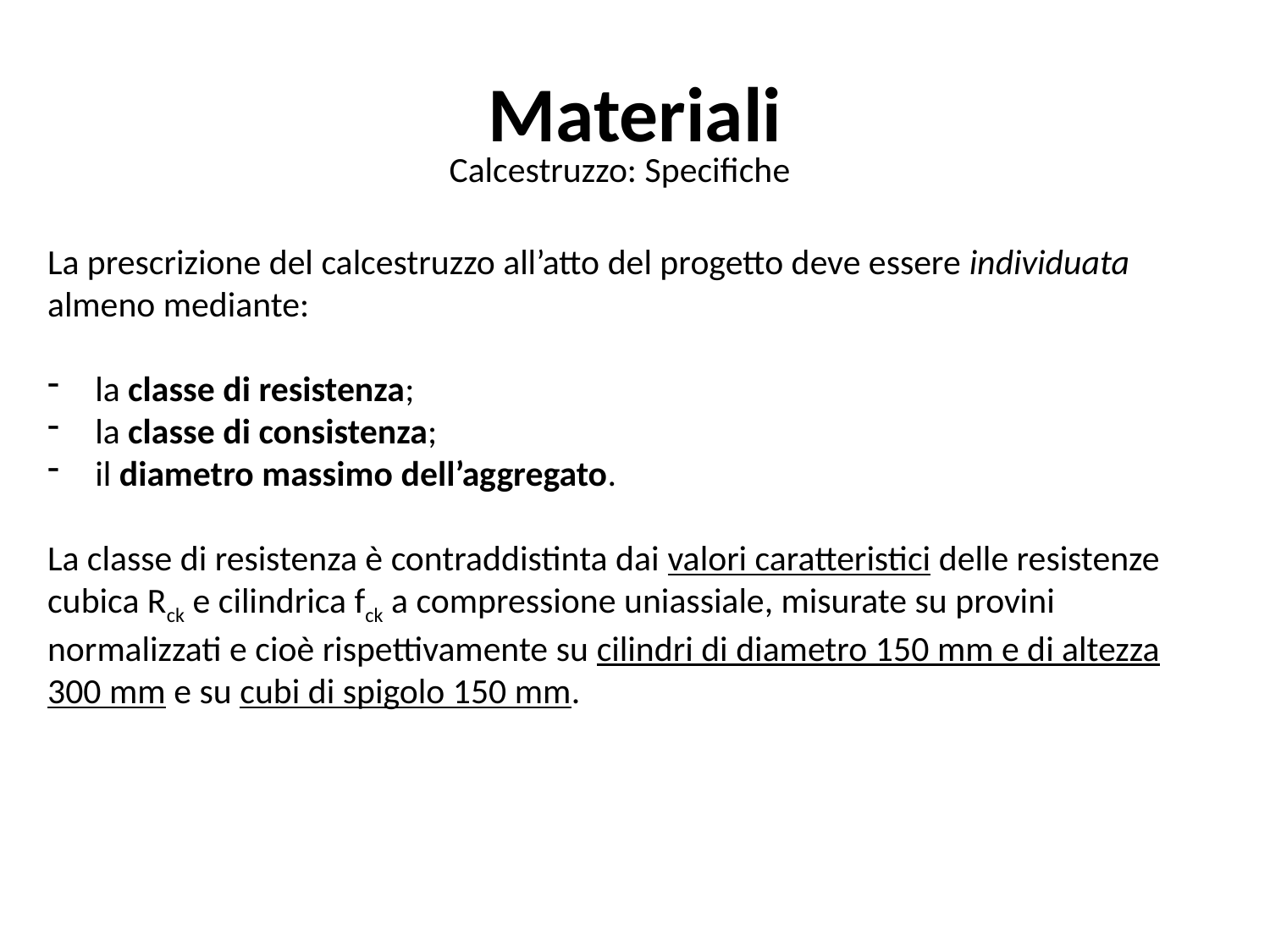

# Materiali
Calcestruzzo: Specifiche
La prescrizione del calcestruzzo all’atto del progetto deve essere individuata almeno mediante:

la classe di resistenza;
la classe di consistenza;
il diametro massimo dell’aggregato.

La classe di resistenza è contraddistinta dai valori caratteristici delle resistenze cubica Rck e cilindrica fck a compressione uniassiale, misurate su provini normalizzati e cioè rispettivamente su cilindri di diametro 150 mm e di altezza 300 mm e su cubi di spigolo 150 mm.